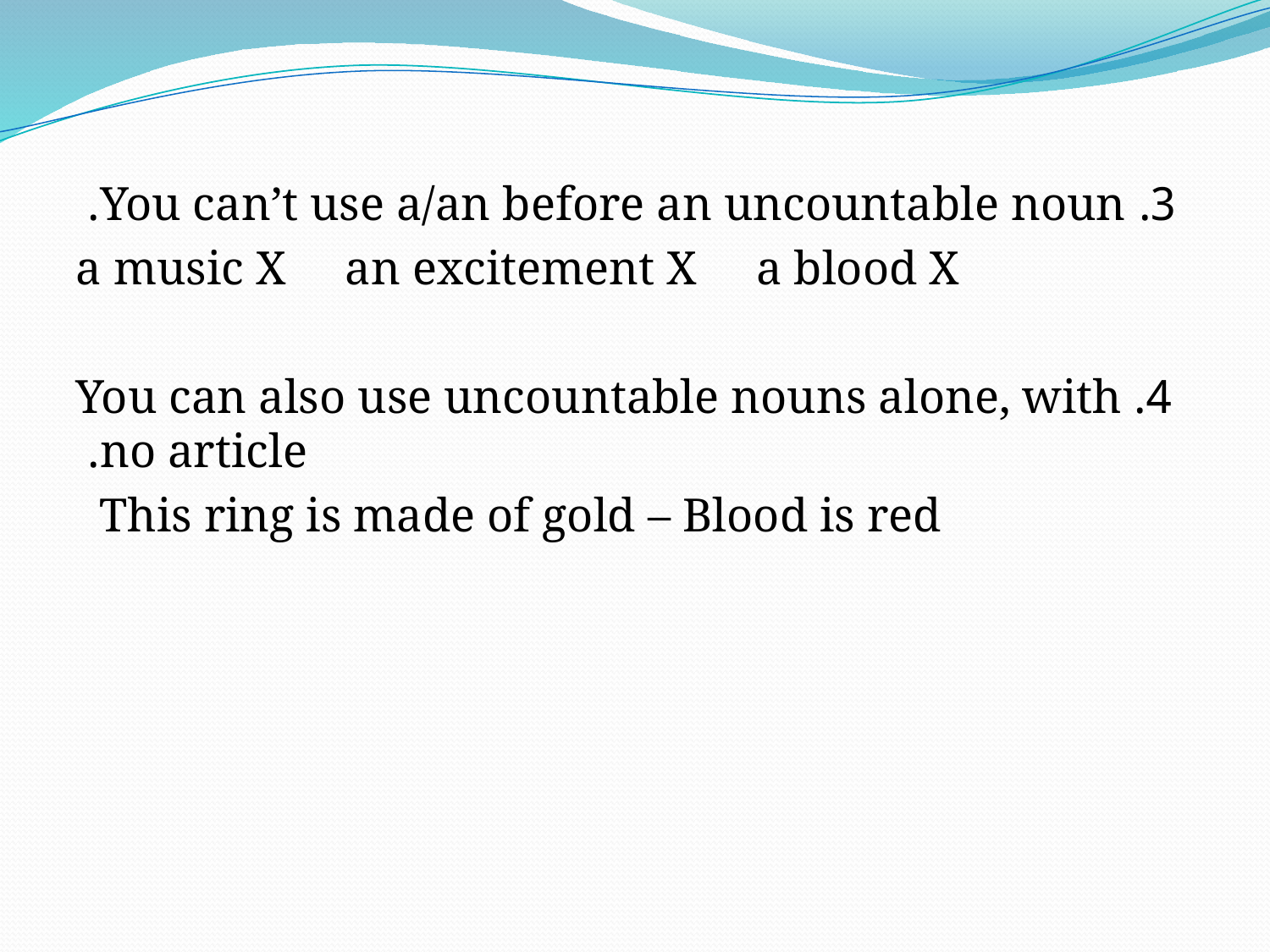

3. You can’t use a/an before an uncountable noun.
   a music X     an excitement X     a blood X

4. You can also use uncountable nouns alone, with no article.
This ring is made of gold – Blood is red